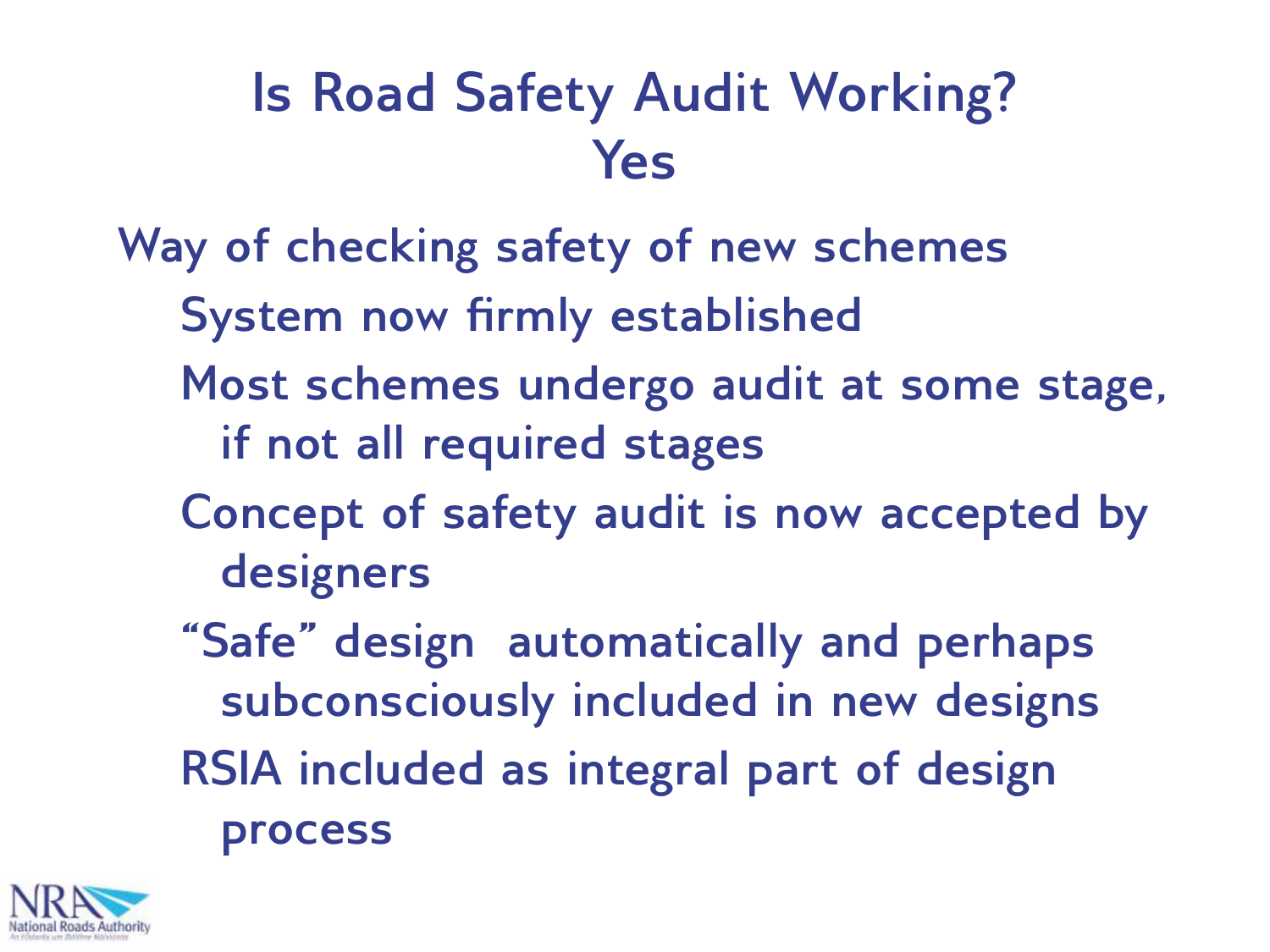

# Is Road Safety Audit Working? Yes
Way of checking safety of new schemes
System now firmly established
Most schemes undergo audit at some stage, if not all required stages
Concept of safety audit is now accepted by designers
“Safe” design  automatically and perhaps subconsciously included in new designs
RSIA included as integral part of design process